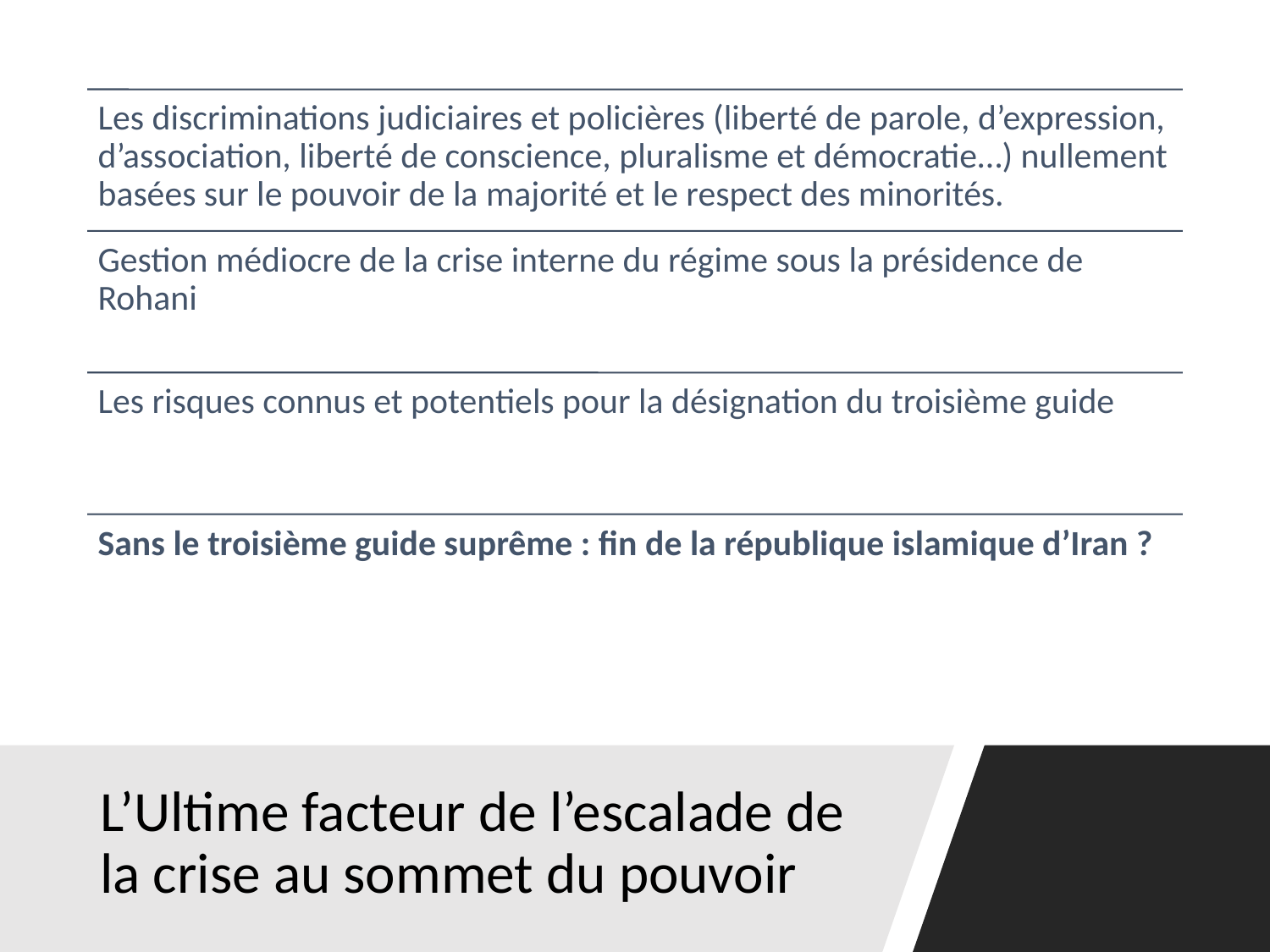

Les discriminations judiciaires et policières (liberté de parole, d’expression, d’association, liberté de conscience, pluralisme et démocratie…) nullement basées sur le pouvoir de la majorité et le respect des minorités.
Gestion médiocre de la crise interne du régime sous la présidence de Rohani
Les risques connus et potentiels pour la désignation du troisième guide
Sans le troisième guide suprême : fin de la république islamique d’Iran ?

# L’Ultime facteur de l’escalade de la crise au sommet du pouvoir